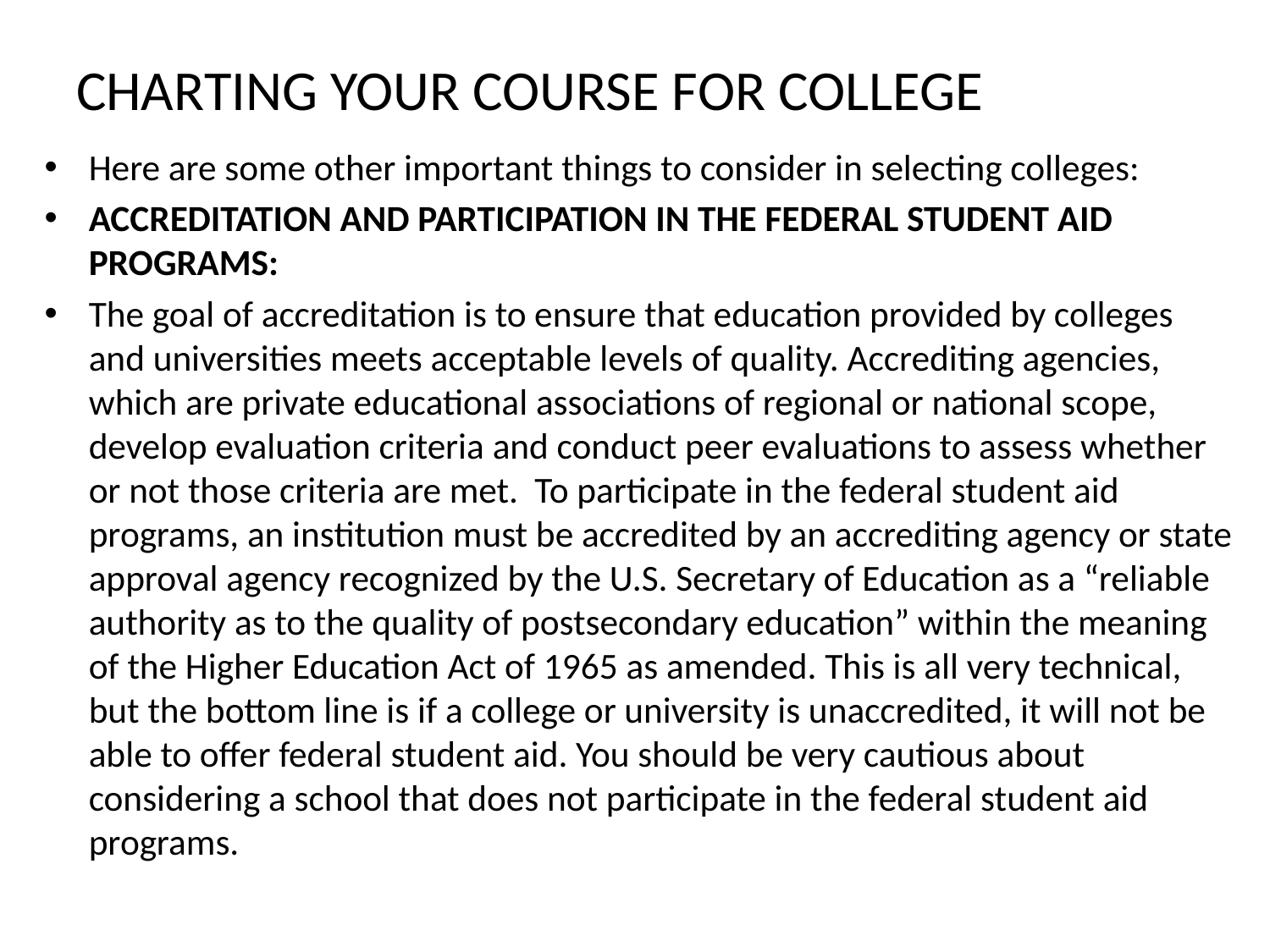

# CHARTING YOUR COURSE FOR COLLEGE
Here are some other important things to consider in selecting colleges:
ACCREDITATION AND PARTICIPATION IN THE FEDERAL STUDENT AID PROGRAMS:
The goal of accreditation is to ensure that education provided by colleges and universities meets acceptable levels of quality. Accrediting agencies, which are private educational associations of regional or national scope, develop evaluation criteria and conduct peer evaluations to assess whether or not those criteria are met.  To participate in the federal student aid programs, an institution must be accredited by an accrediting agency or state approval agency recognized by the U.S. Secretary of Education as a “reliable authority as to the quality of postsecondary education” within the meaning of the Higher Education Act of 1965 as amended. This is all very technical, but the bottom line is if a college or university is unaccredited, it will not be able to offer federal student aid. You should be very cautious about considering a school that does not participate in the federal student aid programs.